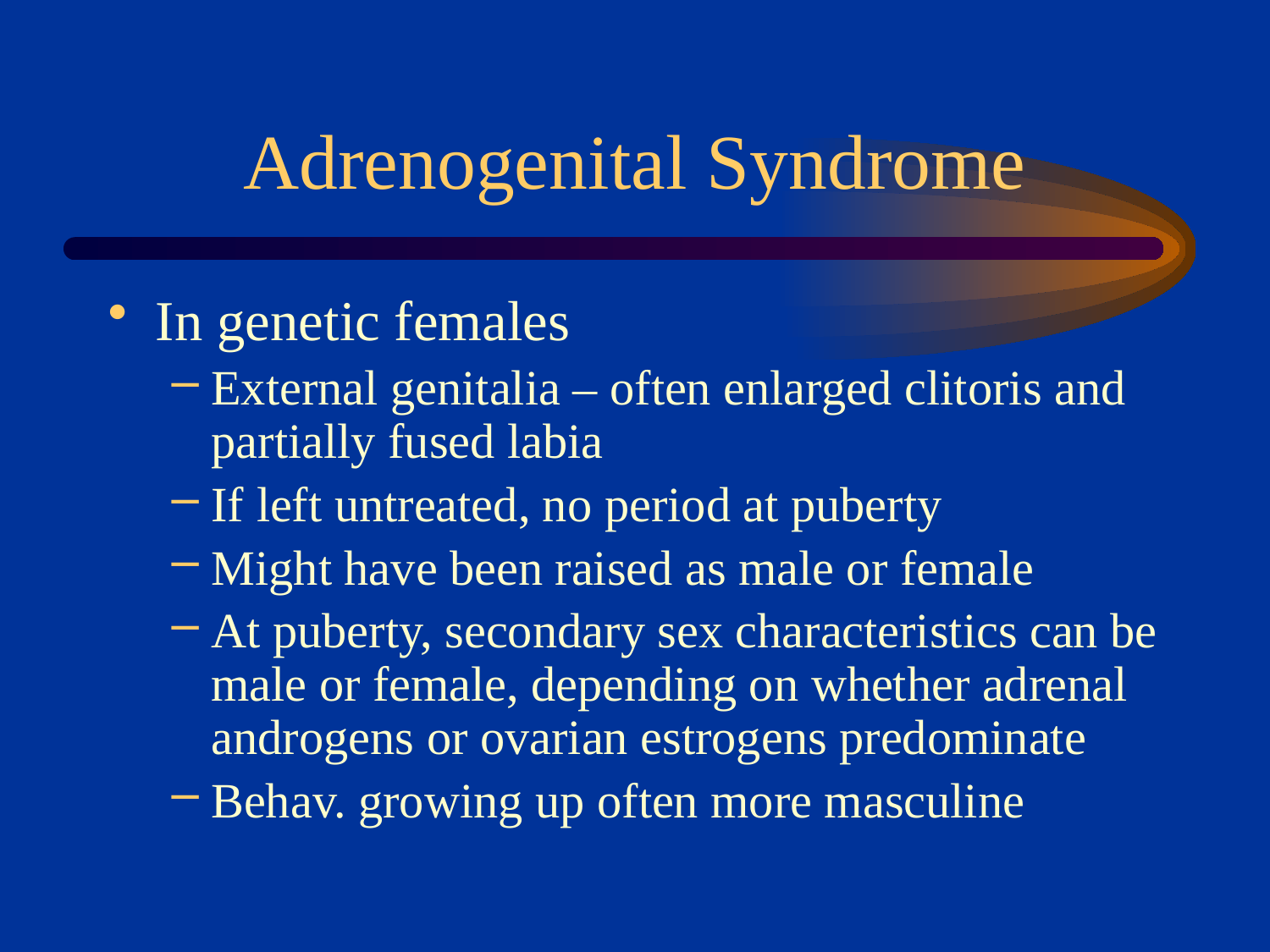

# Adrenogenital Syndrome
In genetic females
External genitalia – often enlarged clitoris and partially fused labia
If left untreated, no period at puberty
Might have been raised as male or female
At puberty, secondary sex characteristics can be male or female, depending on whether adrenal androgens or ovarian estrogens predominate
Behav. growing up often more masculine